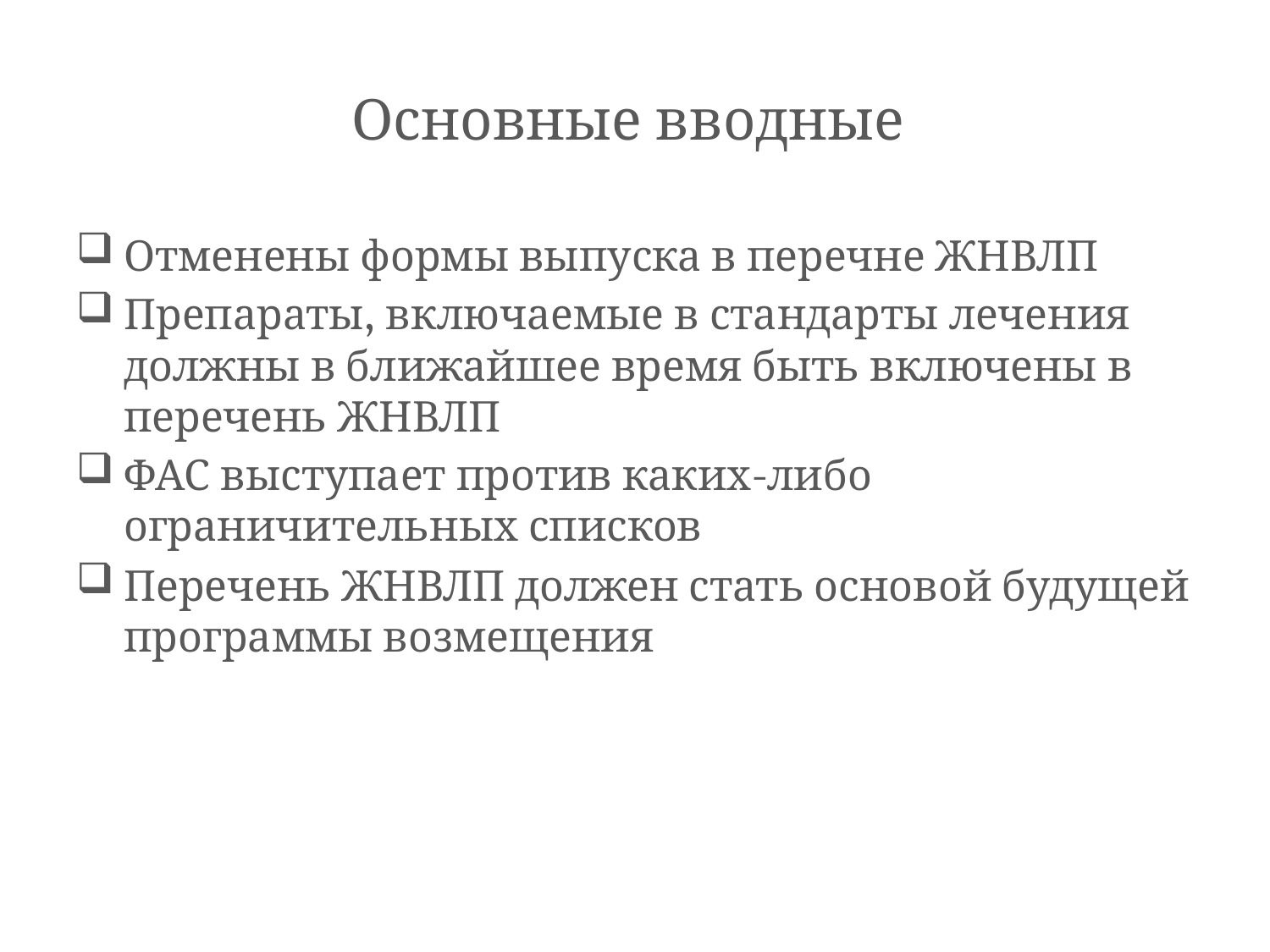

# Основные вводные
Отменены формы выпуска в перечне ЖНВЛП
Препараты, включаемые в стандарты лечения должны в ближайшее время быть включены в перечень ЖНВЛП
ФАС выступает против каких-либо ограничительных списков
Перечень ЖНВЛП должен стать основой будущей программы возмещения